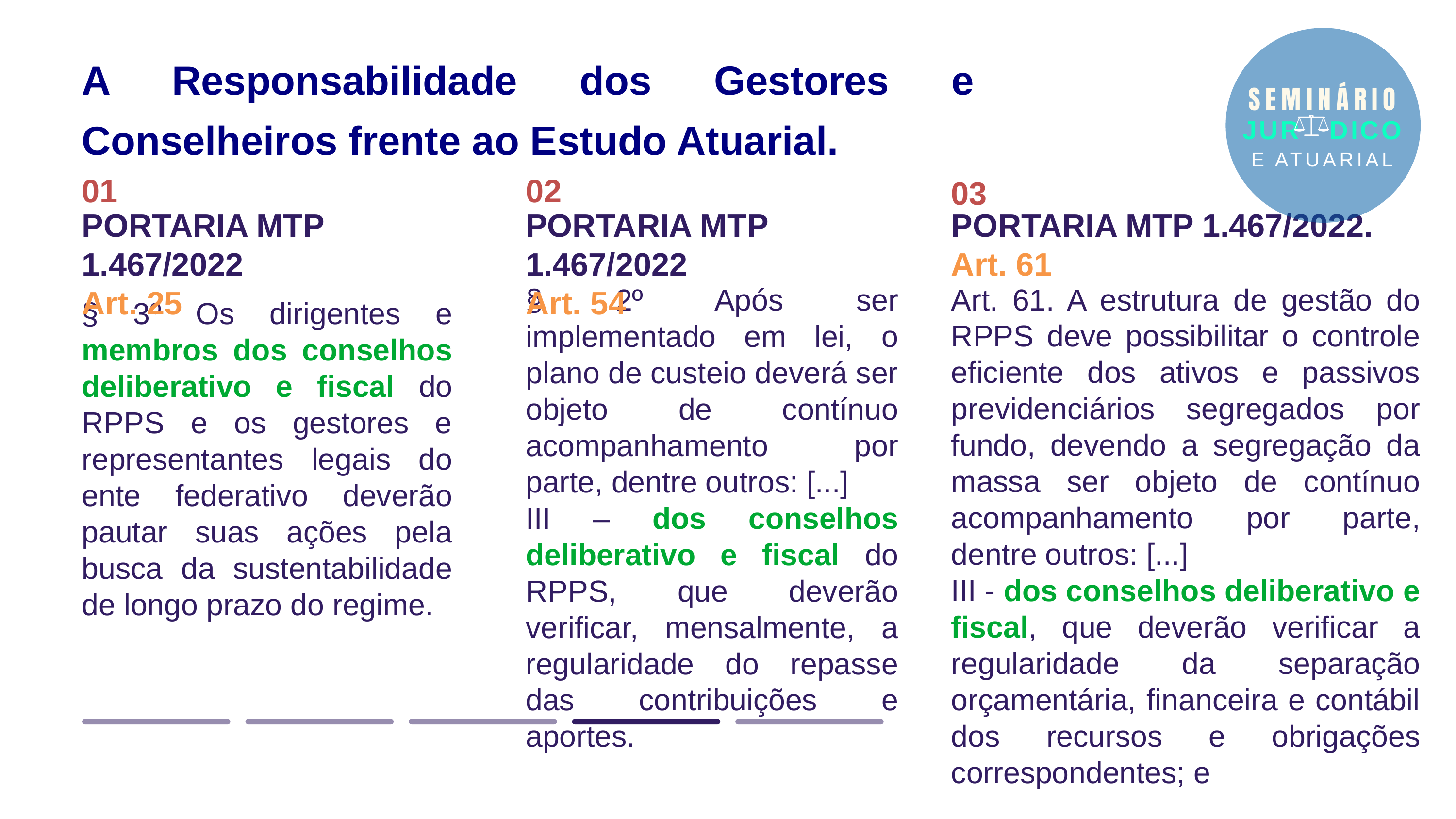

A Responsabilidade dos Gestores e Conselheiros frente ao Estudo Atuarial.
SEMINÁRIO
JUR   DICO

E ATUARIAL
01
02
03
PORTARIA MTP 1.467/2022
Art. 25
PORTARIA MTP 1.467/2022.
Art. 61
PORTARIA MTP 1.467/2022
Art. 54
Art. 61. A estrutura de gestão do RPPS deve possibilitar o controle eficiente dos ativos e passivos previdenciários segregados por fundo, devendo a segregação da massa ser objeto de contínuo acompanhamento por parte, dentre outros: [...]
III - dos conselhos deliberativo e fiscal, que deverão verificar a regularidade da separação orçamentária, financeira e contábil dos recursos e obrigações correspondentes; e
§ 2º Após ser implementado em lei, o plano de custeio deverá ser objeto de contínuo acompanhamento por parte, dentre outros: [...]
III – dos conselhos deliberativo e fiscal do RPPS, que deverão verificar, mensalmente, a regularidade do repasse das contribuições e aportes.
§ 3º Os dirigentes e membros dos conselhos deliberativo e fiscal do RPPS e os gestores e representantes legais do ente federativo deverão pautar suas ações pela busca da sustentabilidade de longo prazo do regime.